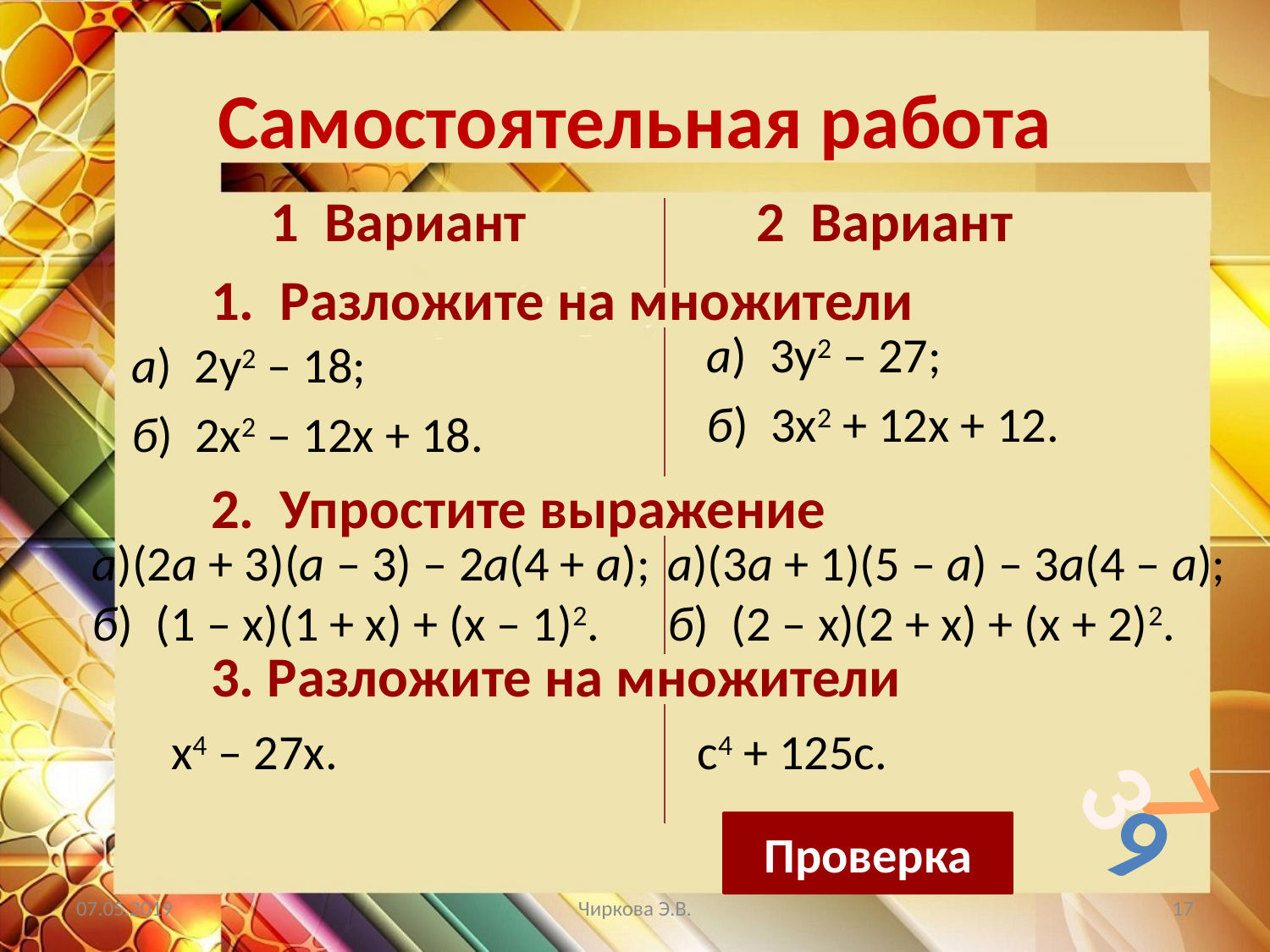

# Самостоятельная работа
1  Вариант
2  Вариант
1.  Разложите на множители
а)  3у2 – 27;
а)  2у2 – 18;
б)  3х2 + 12х + 12.
б)  2х2 – 12х + 18.
2.  Упростите выражение
а)(2а + 3)(а – 3) – 2а(4 + а);
а)(3а + 1)(5 – а) – 3а(4 – а);
б)  (1 – х)(1 + х) + (х – 1)2.
б)  (2 – х)(2 + х) + (х + 2)2.
3. Разложите на множители
х4 – 27х.
с4 + 125с.
3
7
9
Проверка
07.05.2019
Чиркова Э.В.
17